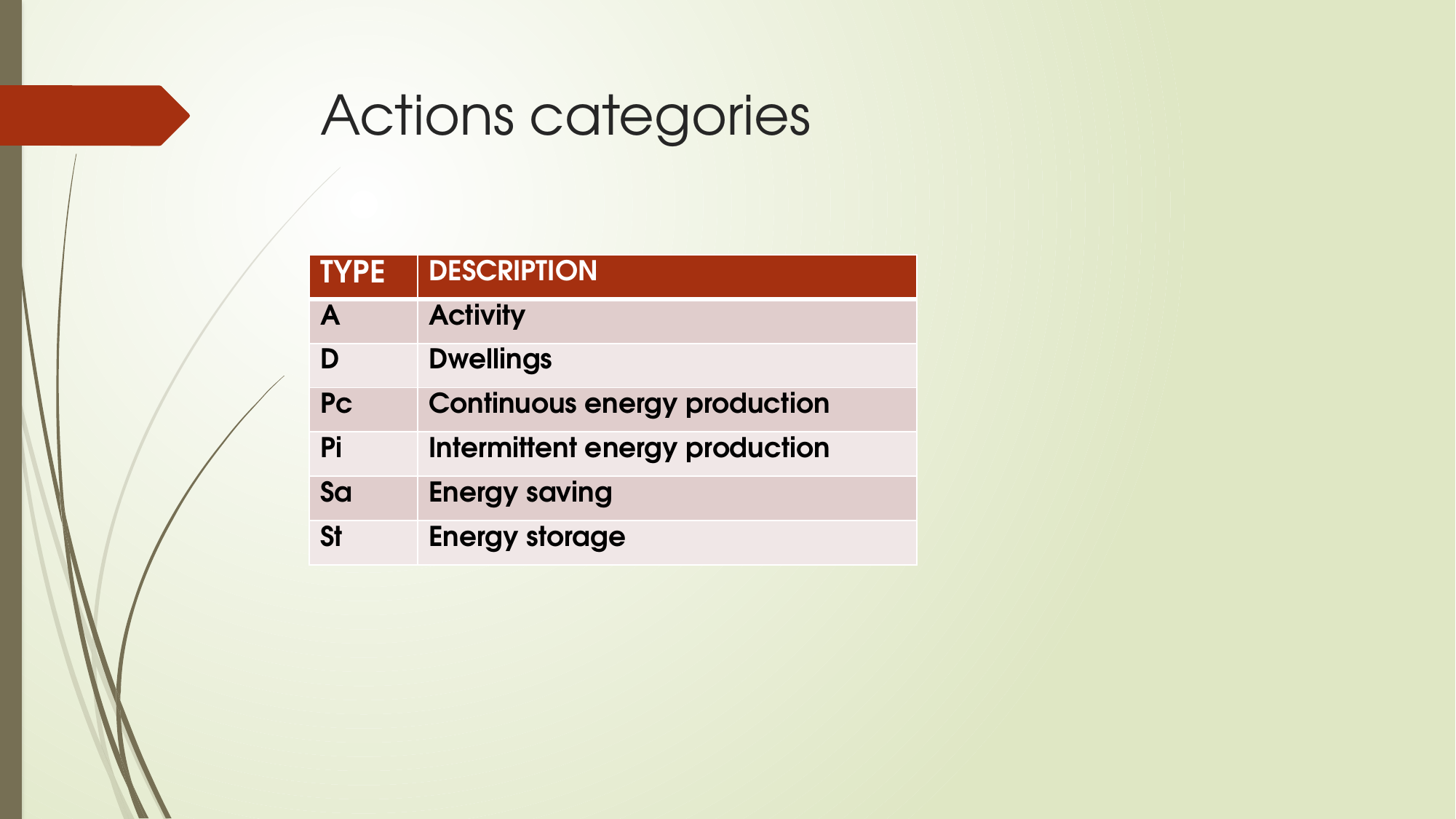

# Actions categories
| TYPE | DESCRIPTION |
| --- | --- |
| A | Activity |
| D | Dwellings |
| Pc | Continuous energy production |
| Pi | Intermittent energy production |
| Sa | Energy saving |
| St | Energy storage |